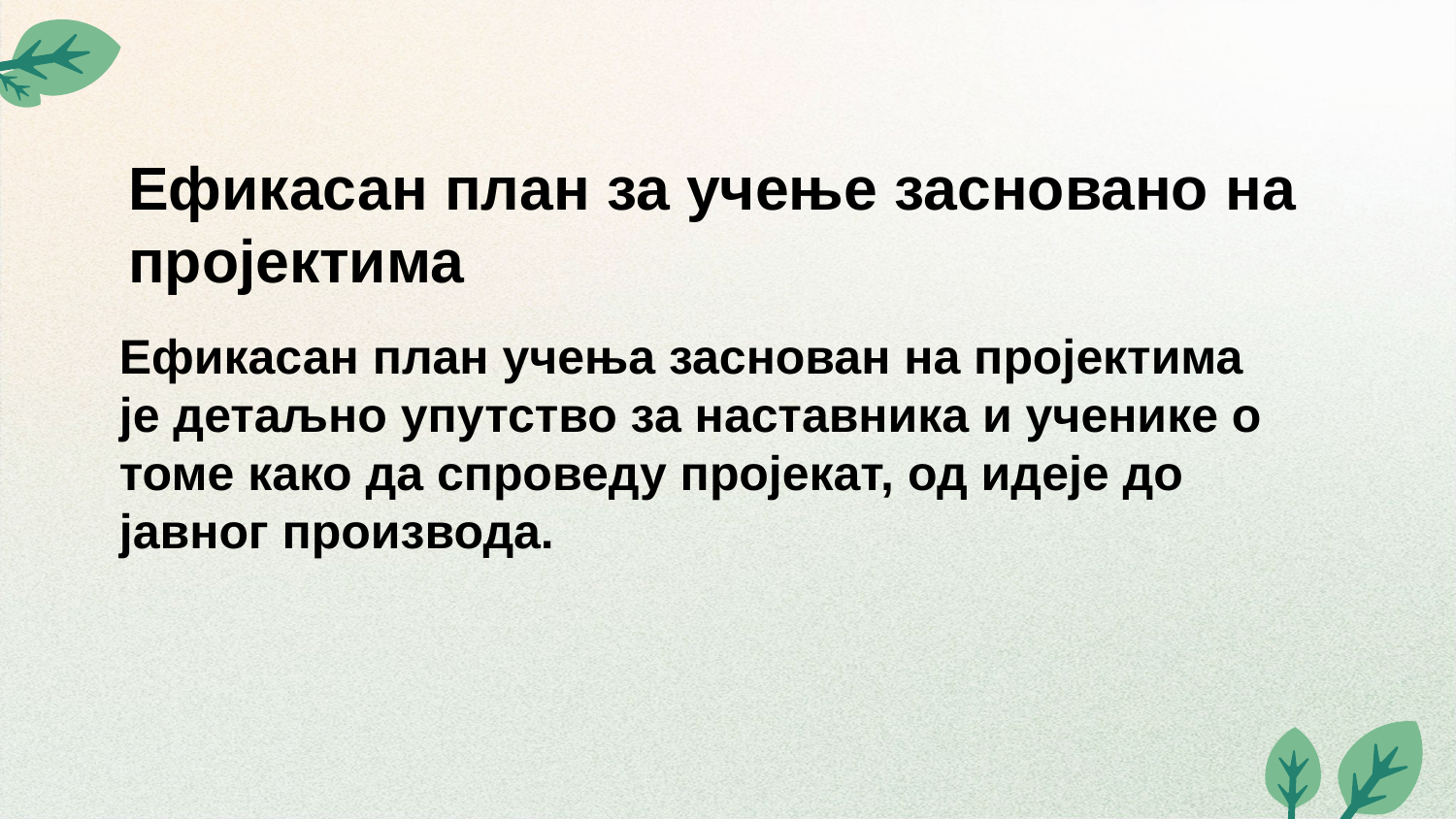

# Ефикасан план за учење засновано на пројектима
Ефикасан план учења заснован на пројектима је детаљно упутство за наставника и ученике о томе како да спроведу пројекат, од идеје до јавног производа.